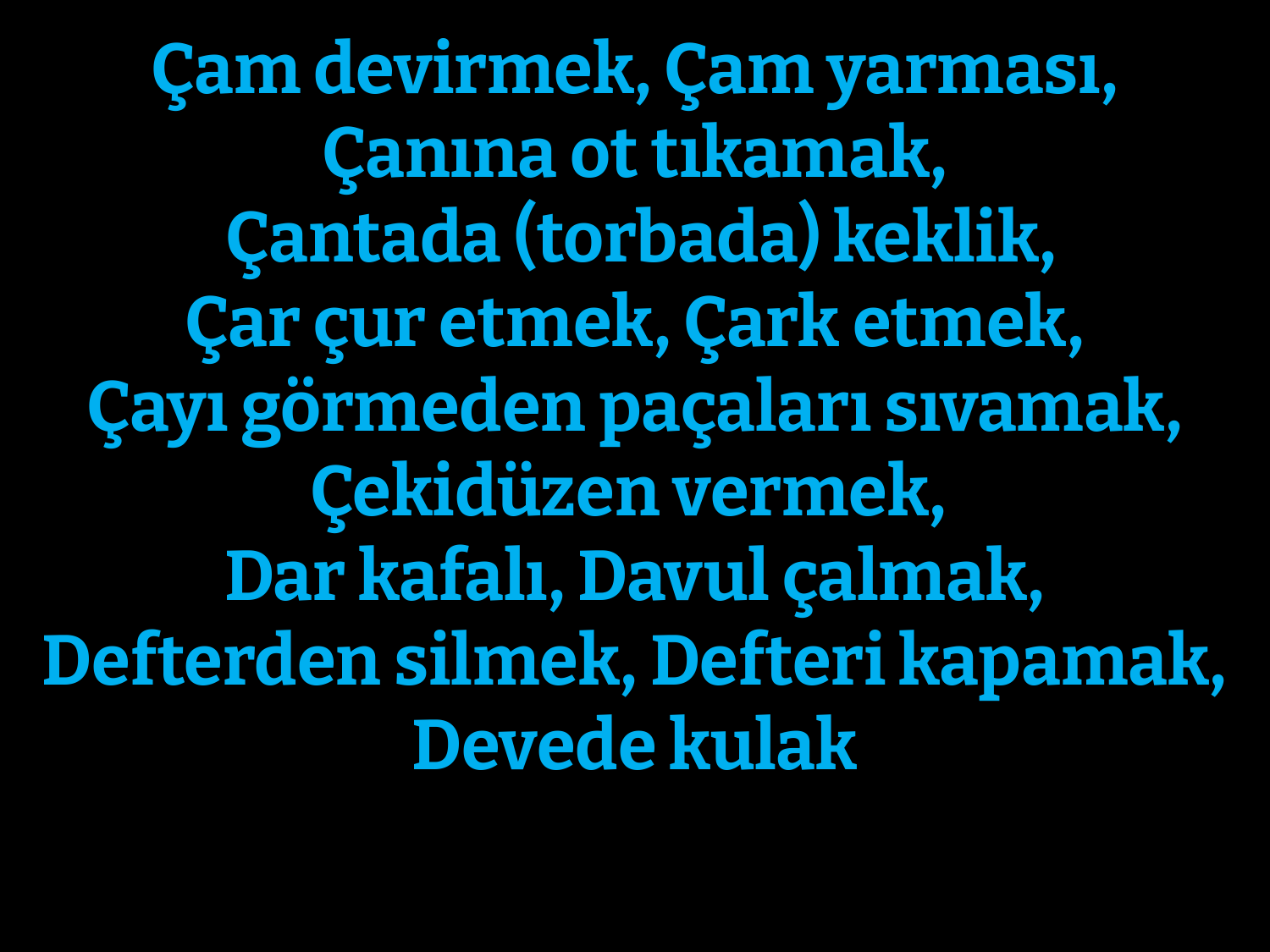

Çam devirmek, Çam yarması, Çanına ot tıkamak,
 Çantada (torbada) keklik,
Çar çur etmek, Çark etmek,
Çayı görmeden paçaları sıvamak, Çekidüzen vermek,
Dar kafalı, Davul çalmak,
Defterden silmek, Defteri kapamak, Devede kulak

#